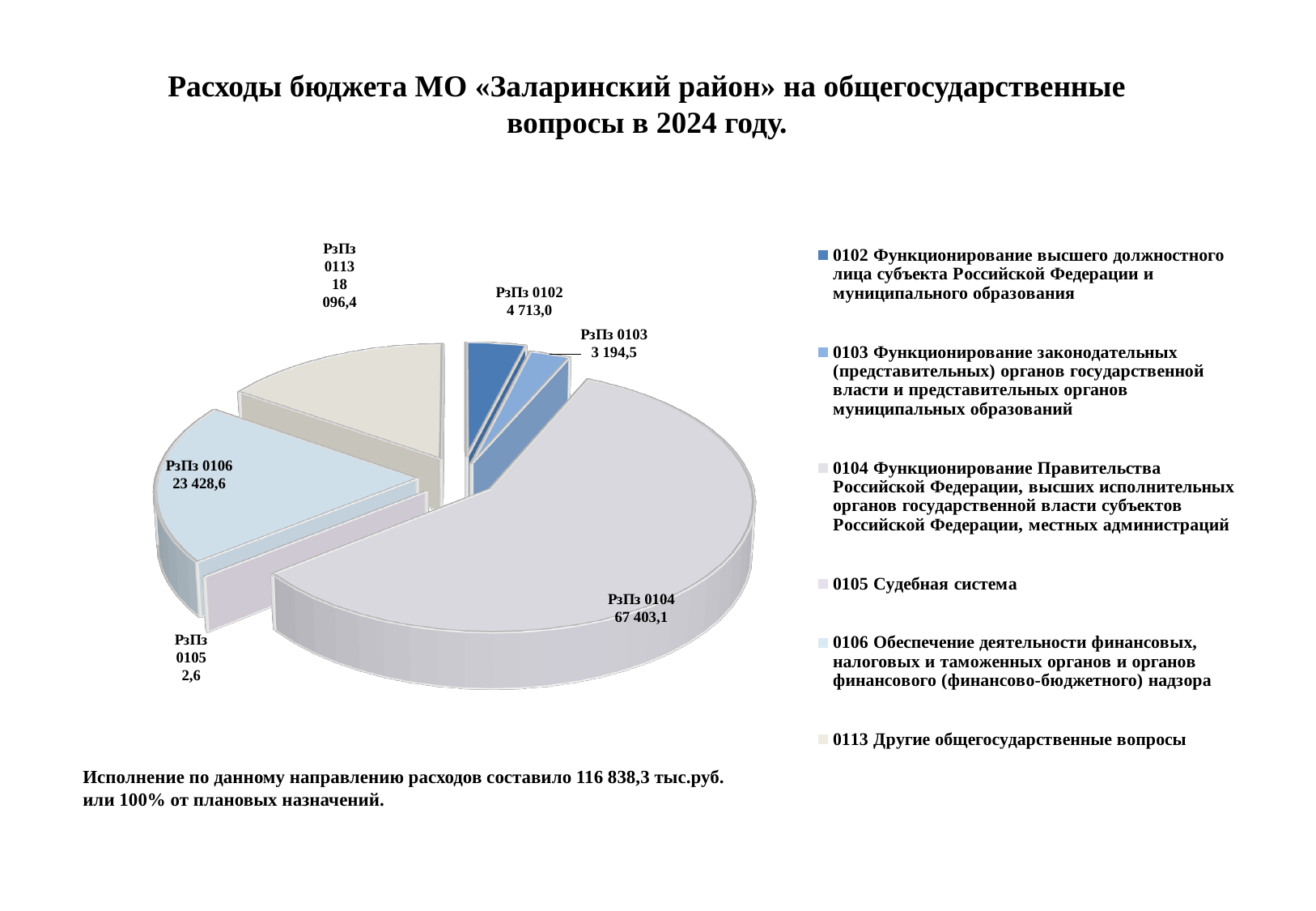

Расходы бюджета МО «Заларинский район» на общегосударственные вопросы в 2024 году.

[unsupported chart]

Исполнение по данному направлению расходов составило 116 838,3 тыс.руб. или 100% от плановых назначений.